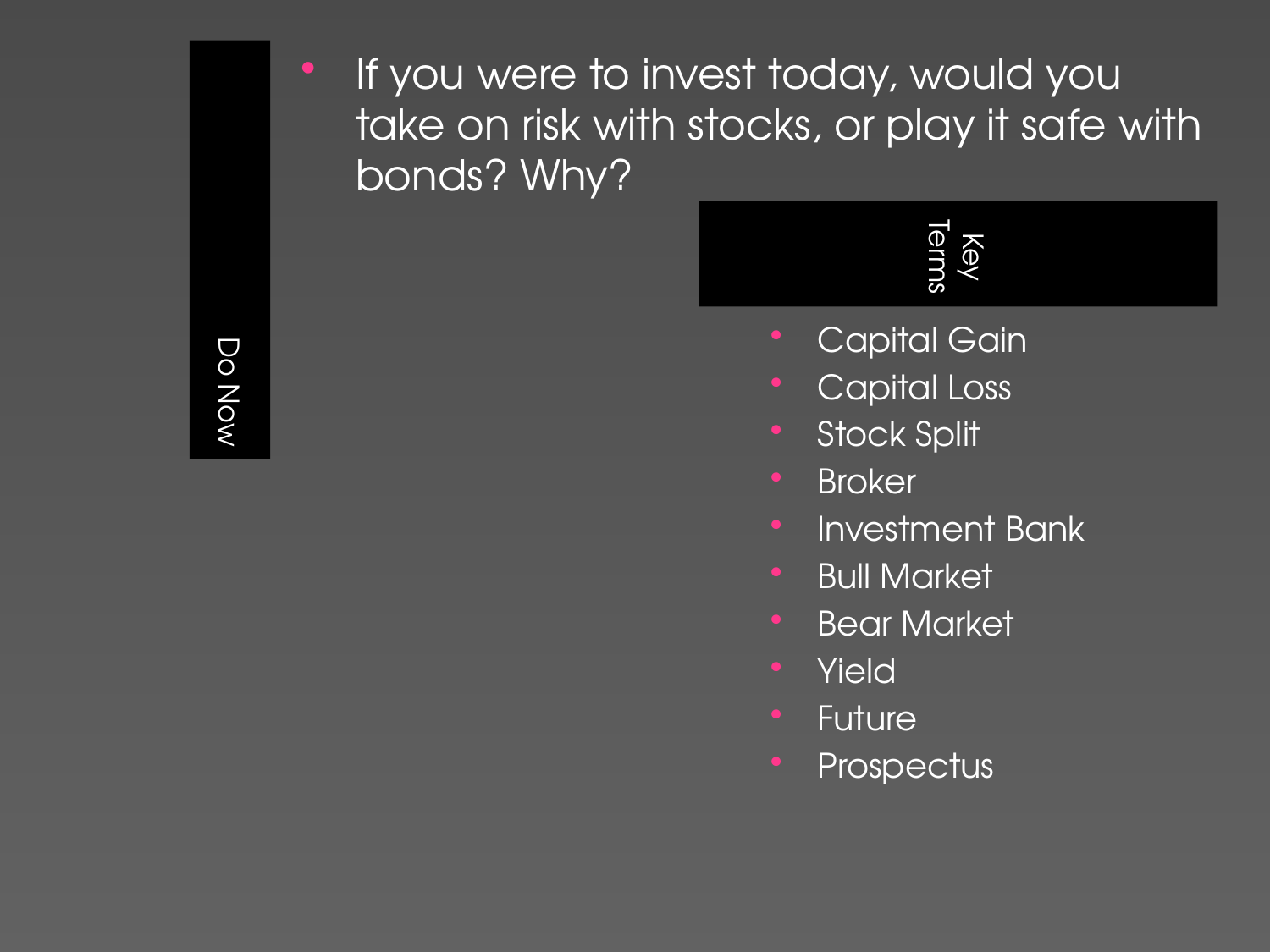

#
Do Now
If you were to invest today, would you take on risk with stocks, or play it safe with bonds? Why?
Key Terms
Capital Gain
Capital Loss
Stock Split
Broker
Investment Bank
Bull Market
Bear Market
Yield
Future
Prospectus